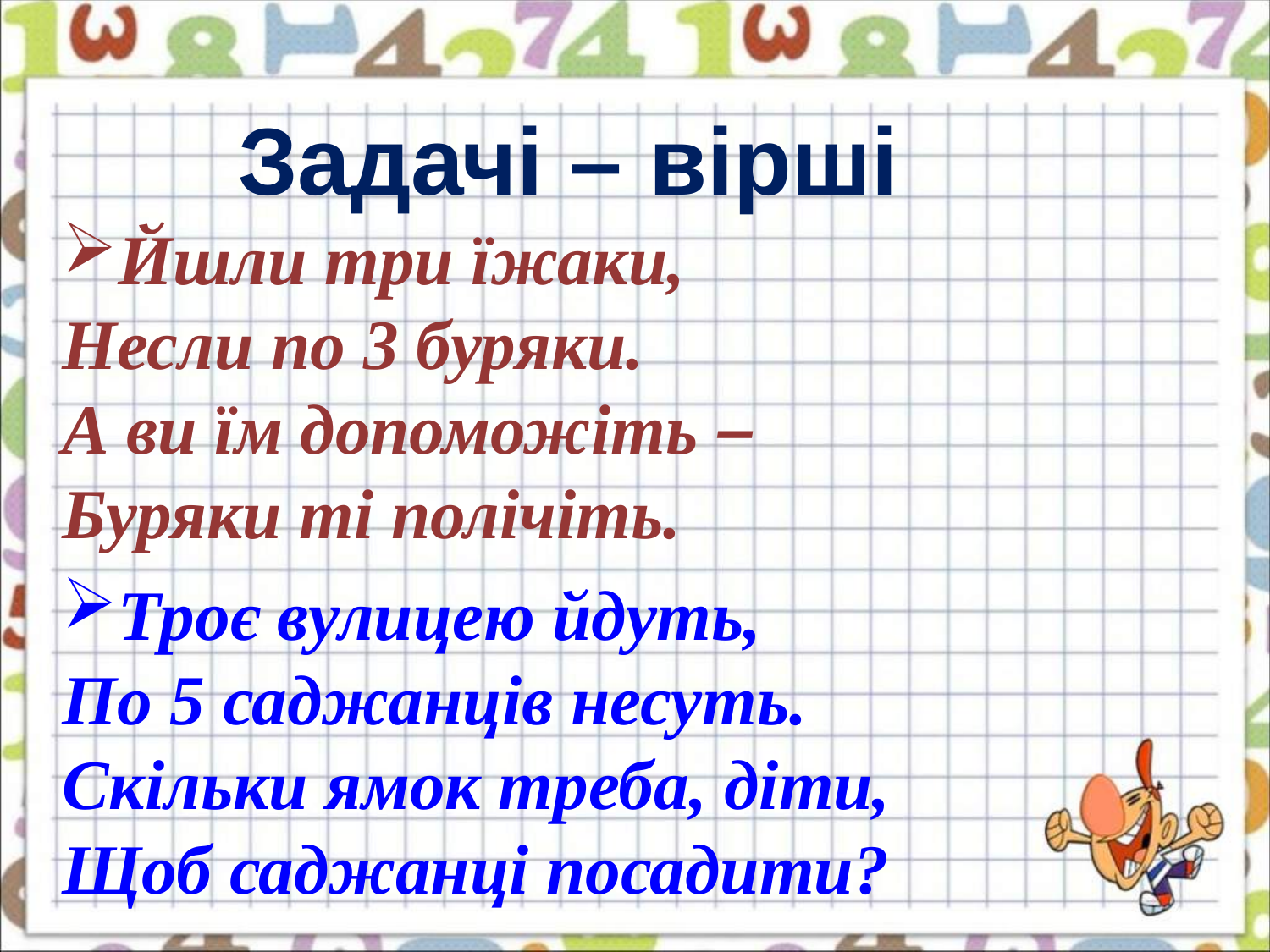

Задачі – вірші
Йшли три їжаки,
Несли по 3 буряки.
А ви їм допоможіть –
Буряки ті полічіть.

Троє вулицею йдуть,
По 5 саджанців несуть.
Скільки ямок треба, діти,
Щоб саджанці посадити?